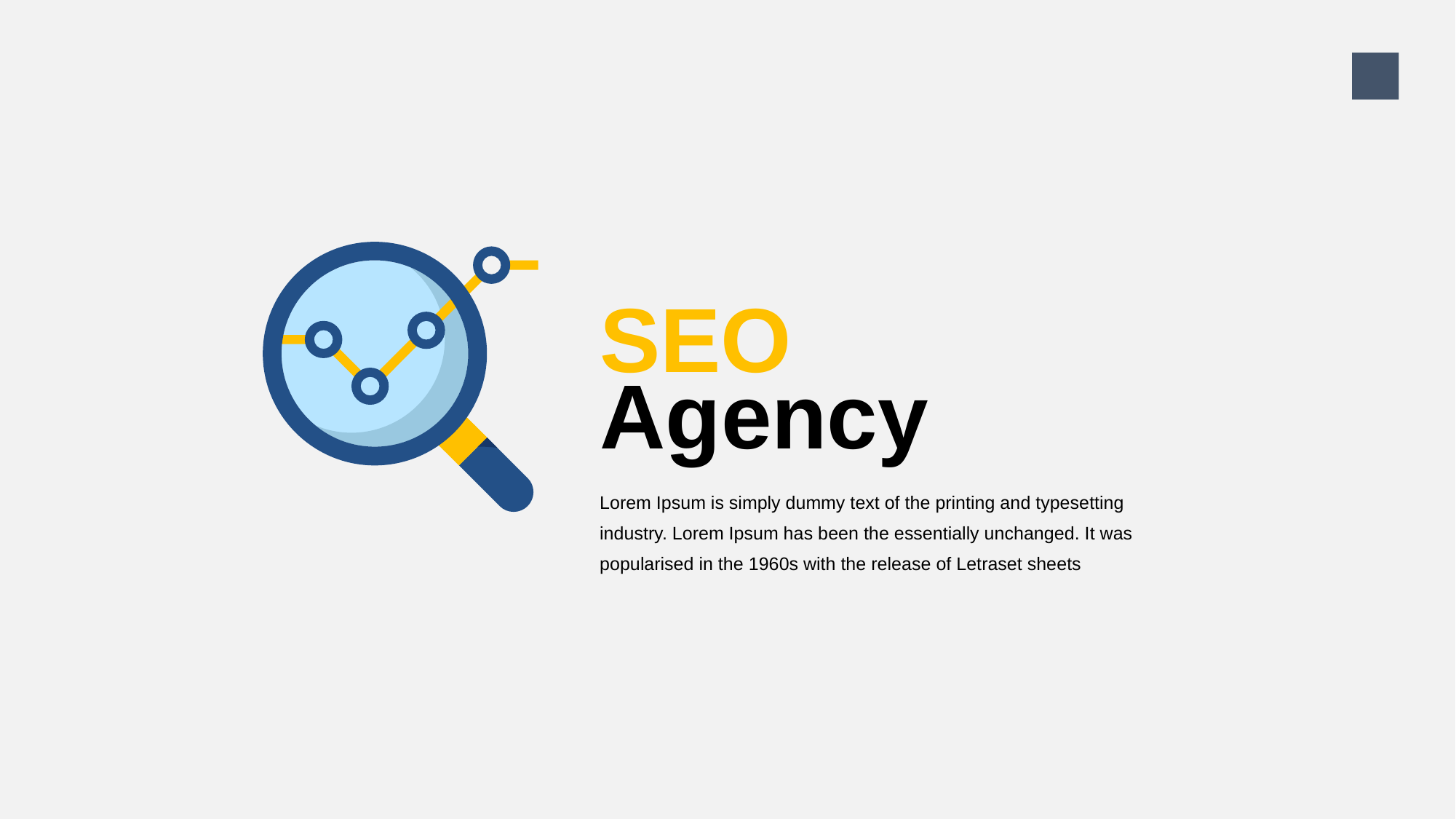

6

SEO
Agency
Lorem Ipsum is simply dummy text of the printing and typesetting industry. Lorem Ipsum has been the essentially unchanged. It was popularised in the 1960s with the release of Letraset sheets